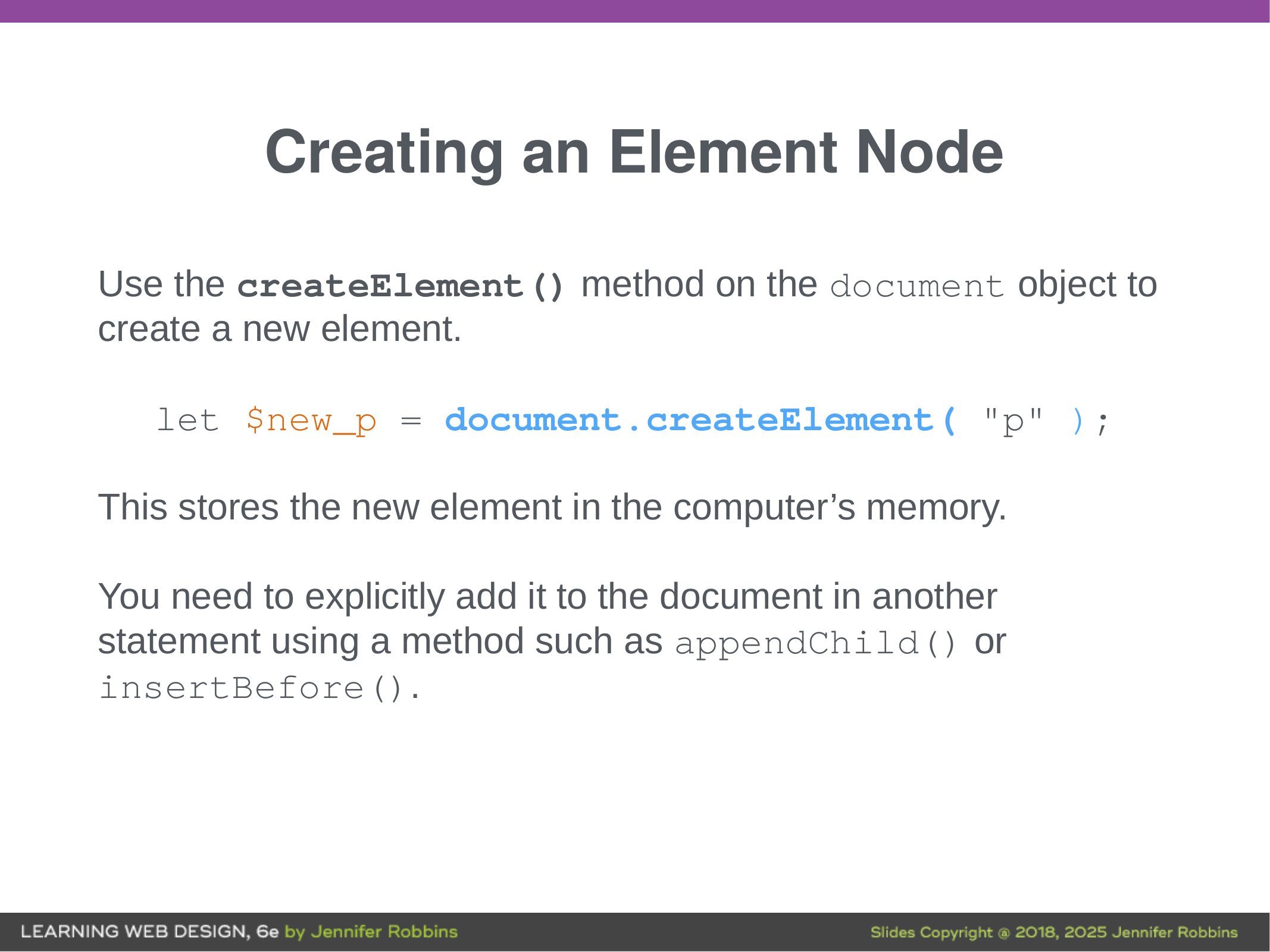

# Creating an Element Node
Use the createElement() method on the document object to create a new element.
let $new_p = document.createElement( "p" );
This stores the new element in the computer’s memory.
You need to explicitly add it to the document in another statement using a method such as appendChild() or insertBefore().